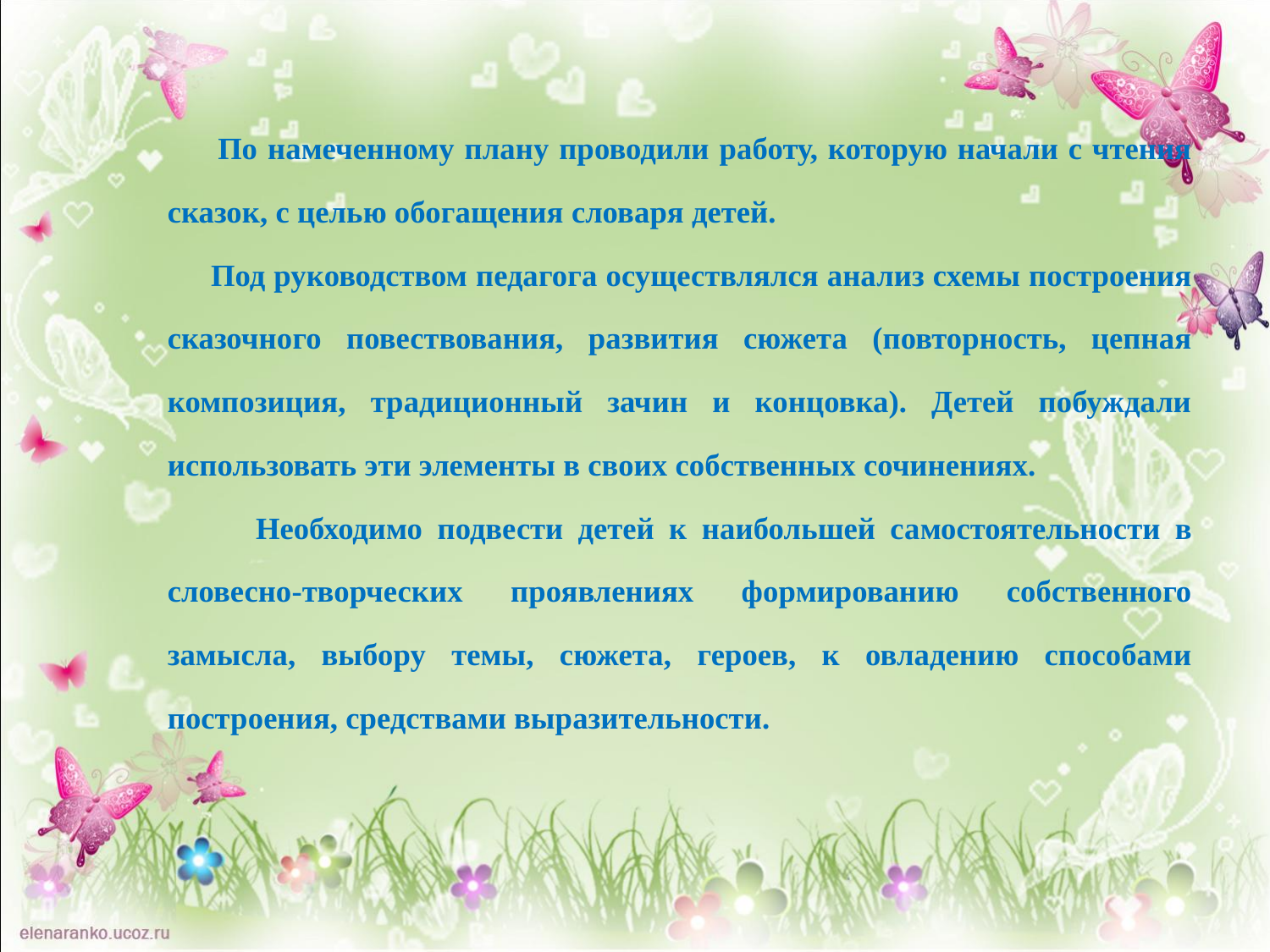

По намеченному плану проводили работу, которую начали с чтения сказок, с целью обогащения словаря детей.
     Под руководством педагога осуществлялся анализ схемы построения сказочного повествования, развития сюжета (повторность, цепная композиция, традиционный зачин и концовка). Детей побуждали использовать эти элементы в своих собственных сочинениях.
      Необходимо подвести детей к наибольшей самостоятельности в словесно-творческих проявлениях формированию собственного замысла, выбору темы, сюжета, героев, к овладению способами построения, средствами выразительности.